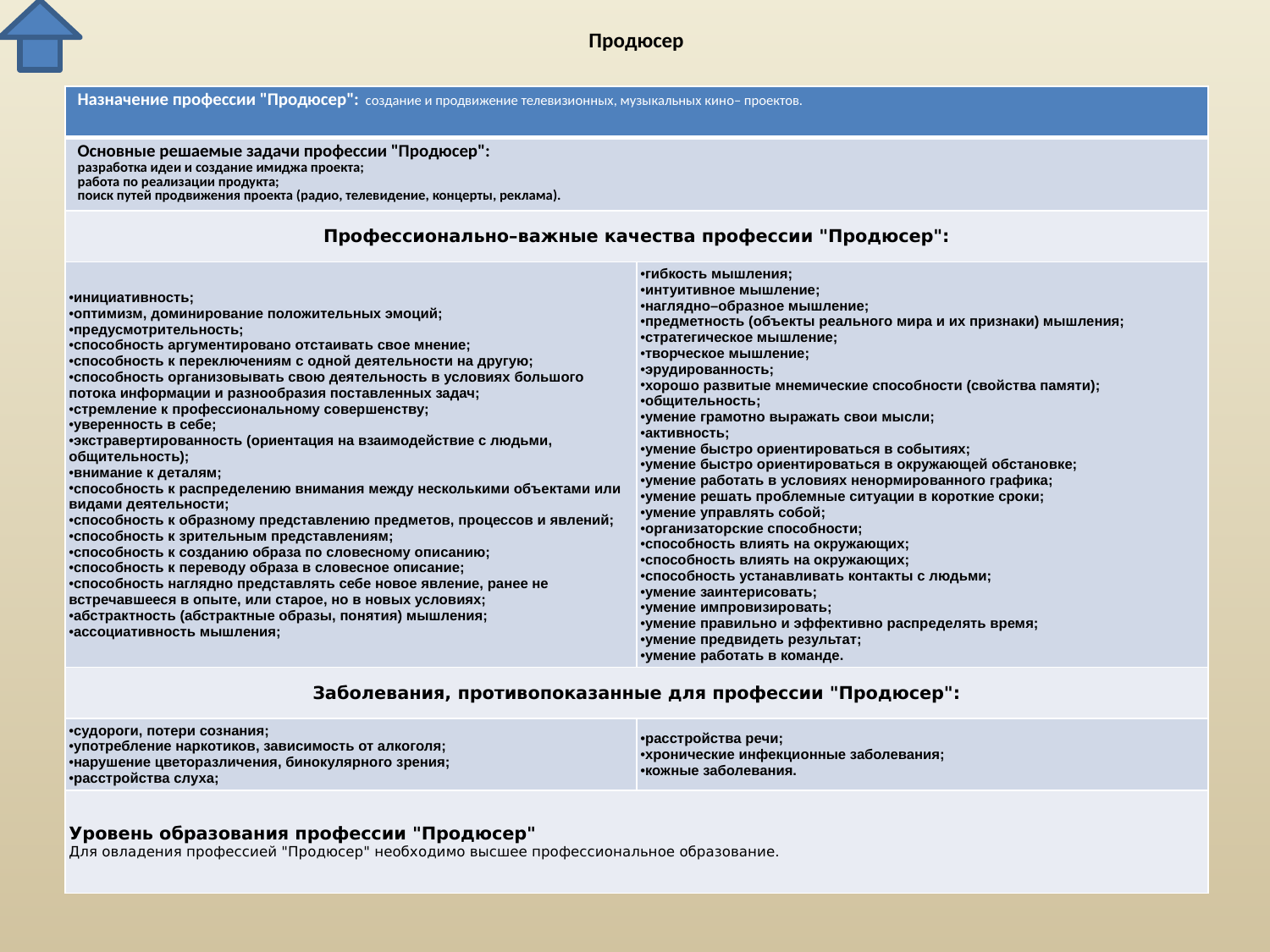

# Продюсер
| Назначение профессии "Продюсер":  создание и продвижение телевизионных, музыкальных кино– проектов. |  |
| --- | --- |
| Основные решаемые задачи профессии "Продюсер": разработка идеи и создание имиджа проекта; работа по реализации продукта; поиск путей продвижения проекта (радио, телевидение, концерты, реклама). |  |
| Профессионально–важные качества профессии "Продюсер": |  |
| инициативность; оптимизм, доминирование положительных эмоций; предусмотрительность; способность аргументировано отстаивать свое мнение; способность к переключениям с одной деятельности на другую; способность организовывать свою деятельность в условиях большого потока информации и разнообразия поставленных задач; стремление к профессиональному совершенству; уверенность в себе; экстравертированность (ориентация на взаимодействие с людьми, общительность); внимание к деталям; способность к распределению внимания между несколькими объектами или видами деятельности; способность к образному представлению предметов, процессов и явлений; способность к зрительным представлениям; способность к созданию образа по словесному описанию; способность к переводу образа в словесное описание; способность наглядно представлять себе новое явление, ранее не встречавшееся в опыте, или старое, но в новых условиях; абстрактность (абстрактные образы, понятия) мышления; ассоциативность мышления; | гибкость мышления; интуитивное мышление; наглядно–образное мышление; предметность (объекты реального мира и их признаки) мышления; стратегическое мышление; творческое мышление; эрудированность; хорошо развитые мнемические способности (свойства памяти); общительность; умение грамотно выражать свои мысли; активность; умение быстро ориентироваться в событиях; умение быстро ориентироваться в окружающей обстановке; умение работать в условиях ненормированного графика; умение решать проблемные ситуации в короткие сроки; умение управлять собой; организаторские способности; способность влиять на окружающих; способность влиять на окружающих; способность устанавливать контакты с людьми; умение заинтерисовать; умение импровизировать; умение правильно и эффективно распределять время; умение предвидеть результат; умение работать в команде. |
| Заболевания, противопоказанные для профессии "Продюсер": |  |
| судороги, потери сознания; употребление наркотиков, зависимость от алкоголя; нарушение цветоразличения, бинокулярного зрения; расстройства слуха; | расстройства речи; хронические инфекционные заболевания; кожные заболевания. |
| Уровень образования профессии "Продюсер" Для овладения профессией "Продюсер" необходимо высшее профессиональное образование. |  |